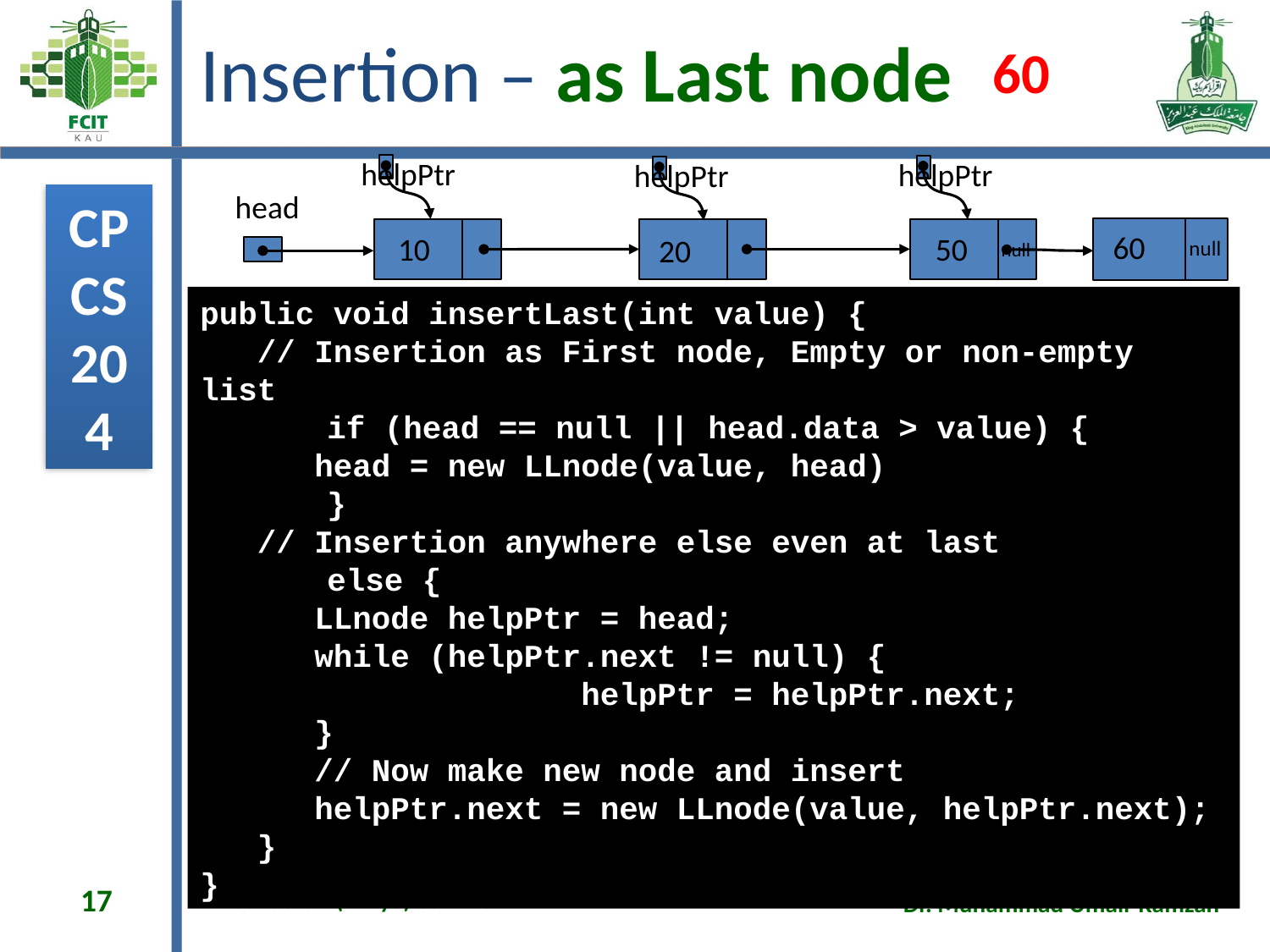

Insertion – as Last node
60
helpPtr

helpPtr

helpPtr

head

10
50
20
null

60

null
public void insertLast(int value) {
   // Insertion as First node, Empty or non-empty list
   	if (head == null || head.data > value) {
      head = new LLnode(value, head)
   	}
   // Insertion anywhere else even at last
	else {
      LLnode helpPtr = head;
      while (helpPtr.next != null) {
			helpPtr = helpPtr.next;
      }
      // Now make new node and insert
      helpPtr.next = new LLnode(value, helpPtr.next);
   }
}

17